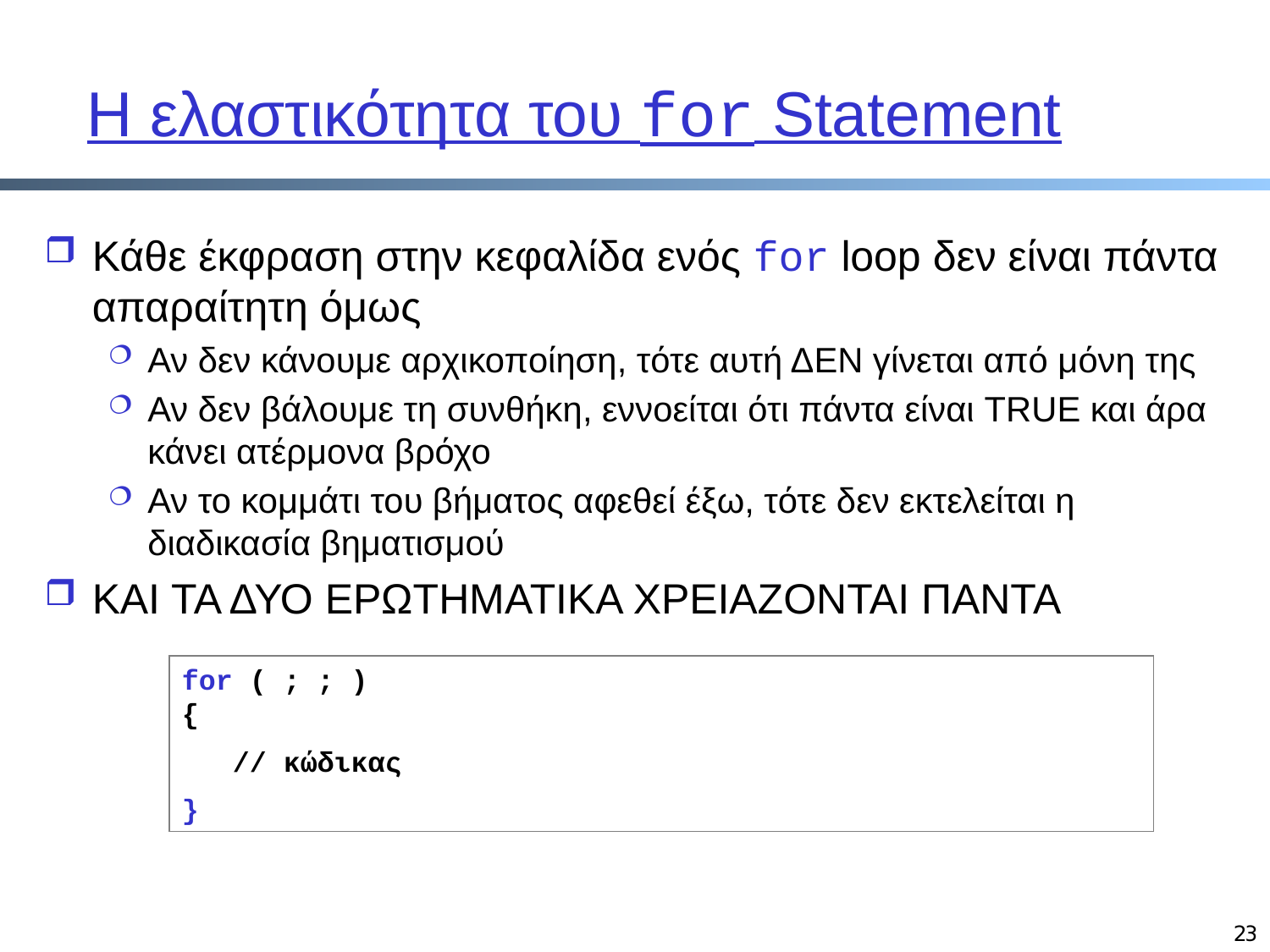

# Η ελαστικότητα του for Statement
Κάθε έκφραση στην κεφαλίδα ενός for loop δεν είναι πάντα απαραίτητη όμως
Αν δεν κάνουμε αρχικοποίηση, τότε αυτή ΔΕΝ γίνεται από μόνη της
Αν δεν βάλουμε τη συνθήκη, εννοείται ότι πάντα είναι TRUE και άρα κάνει ατέρμονα βρόχο
Αν το κομμάτι του βήματος αφεθεί έξω, τότε δεν εκτελείται η διαδικασία βηματισμού
ΚΑΙ ΤΑ ΔΥΟ ΕΡΩΤΗΜΑΤΙΚΑ ΧΡΕΙΑΖΟΝΤΑΙ ΠΑΝΤΑ
for ( ; ; )
{
   // κώδικας
}
23